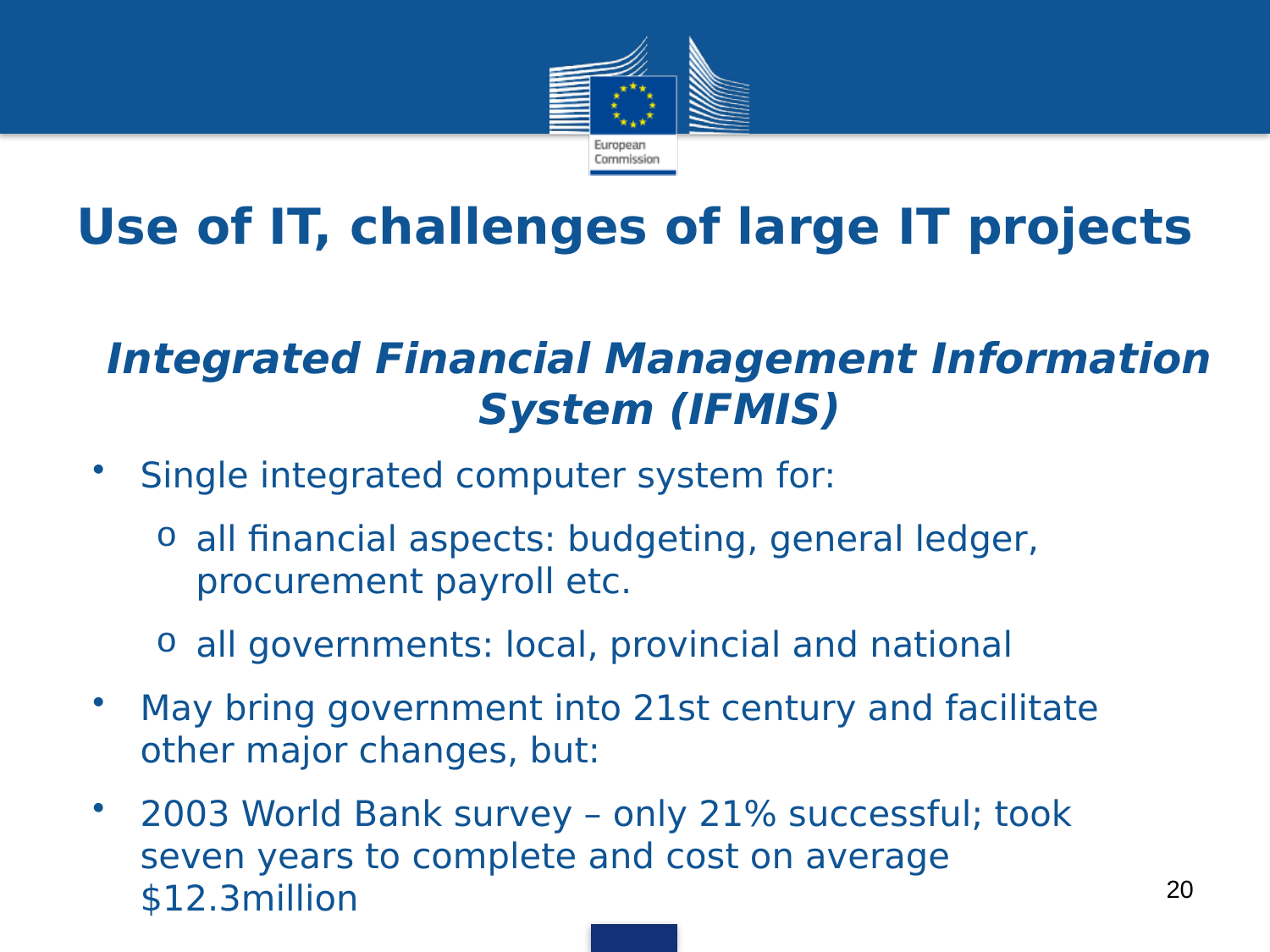

Use of IT, challenges of large IT projects
# Integrated Financial Management Information System (IFMIS)
Single integrated computer system for:
all financial aspects: budgeting, general ledger, procurement payroll etc.
all governments: local, provincial and national
May bring government into 21st century and facilitate other major changes, but:
2003 World Bank survey – only 21% successful; took seven years to complete and cost on average $12.3million
20